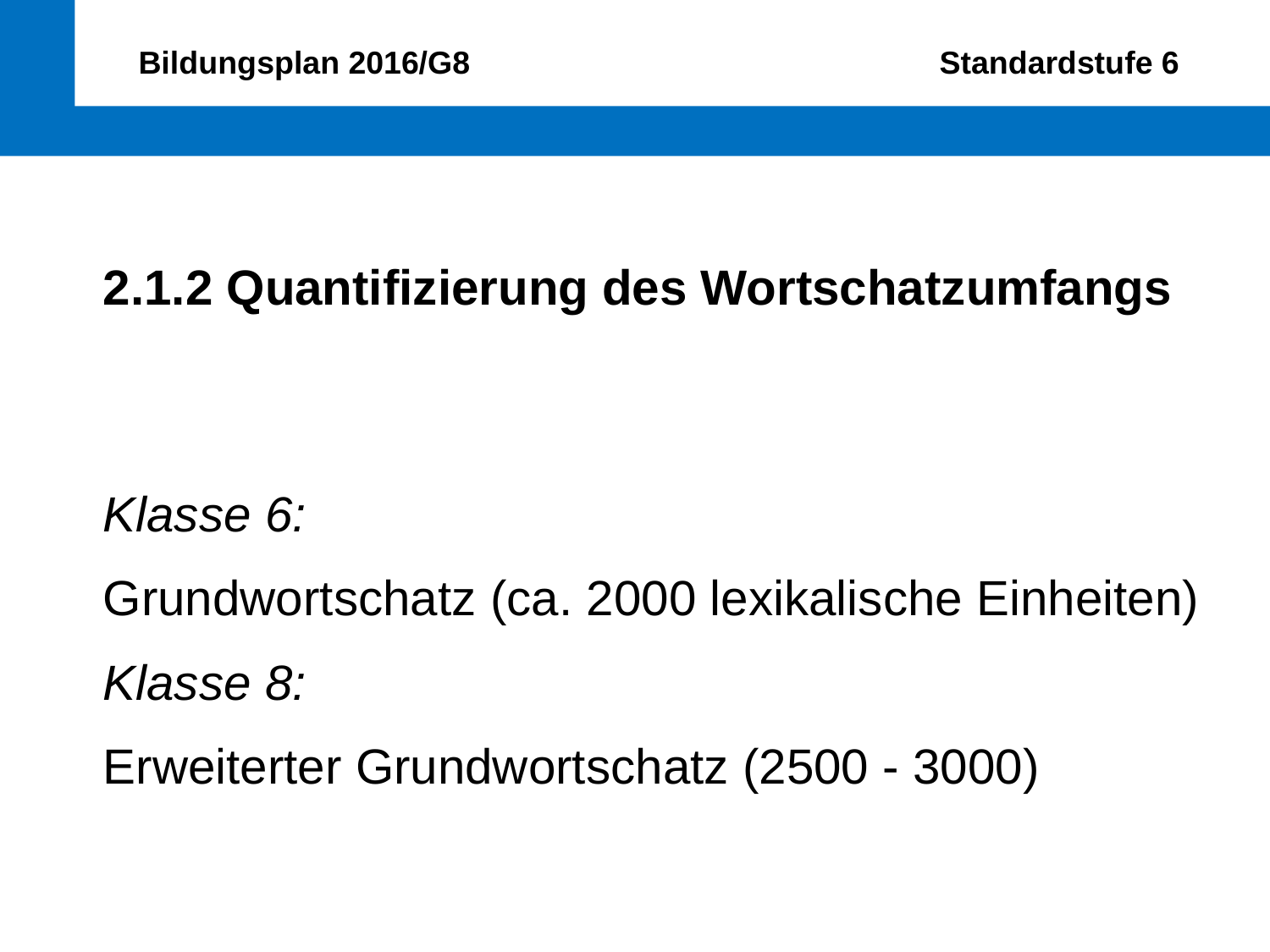

Bildungsplan 2016/G8                                                     Standardstufe 6

2.1.2 Quantifizierung des Wortschatzumfangs

Klasse 6:
Grundwortschatz (ca. 2000 lexikalische Einheiten)
Klasse 8:
Erweiterter Grundwortschatz (2500 - 3000)